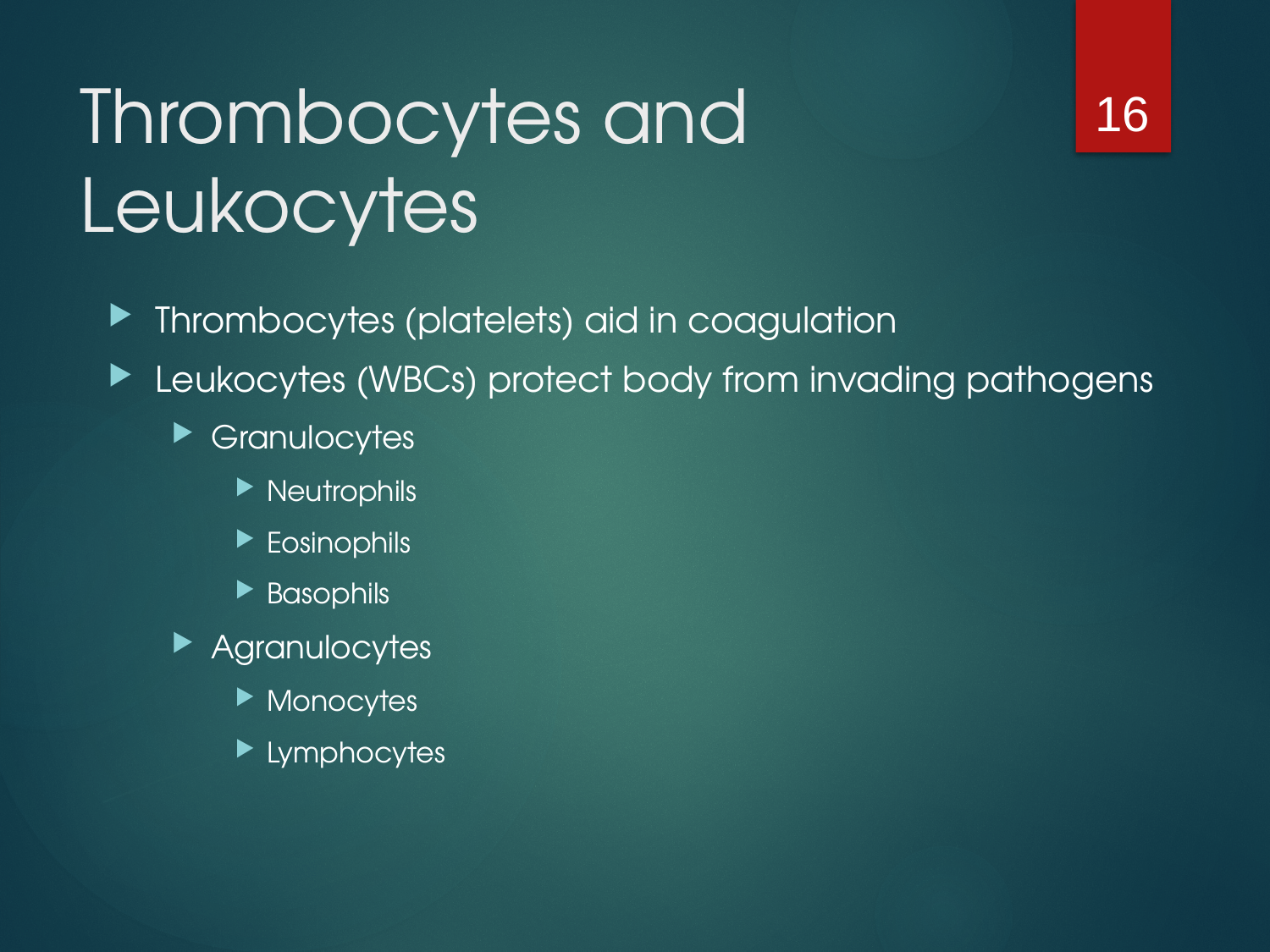

16
# Thrombocytes and Leukocytes
Thrombocytes (platelets) aid in coagulation
Leukocytes (WBCs) protect body from invading pathogens
Granulocytes
Neutrophils
Eosinophils
Basophils
Agranulocytes
Monocytes
Lymphocytes